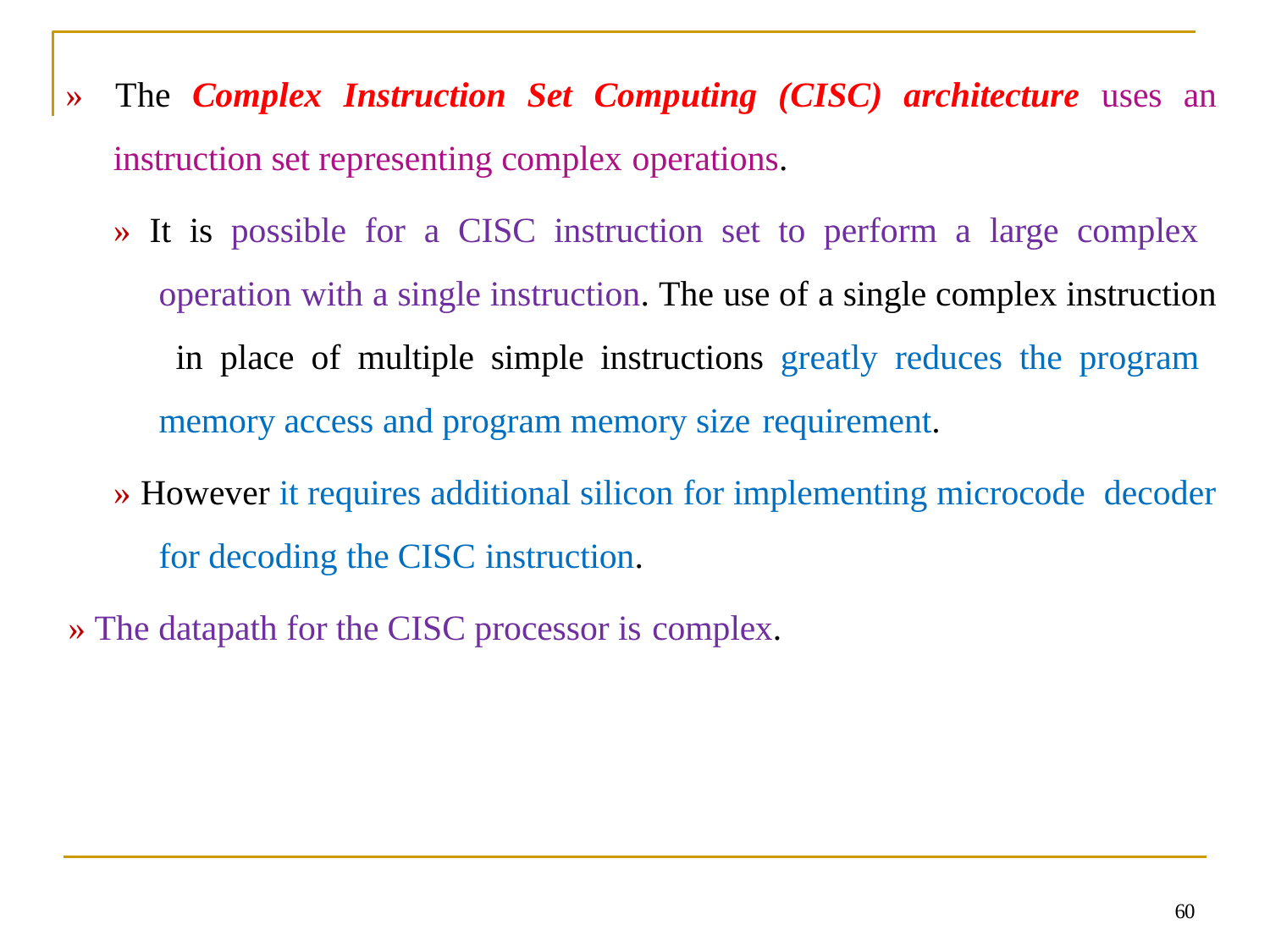

»	The	Complex	Instruction	Set	Computing	(CISC)	architecture	uses	an
instruction set representing complex operations.
» It is possible for a CISC instruction set to perform a large complex  operation with a single instruction. The use of a single complex instruction  in place of multiple simple instructions greatly reduces the program  memory access and program memory size requirement.
» However it requires additional silicon for implementing microcode  decoder for decoding the CISC instruction.
» The datapath for the CISC processor is complex.
60